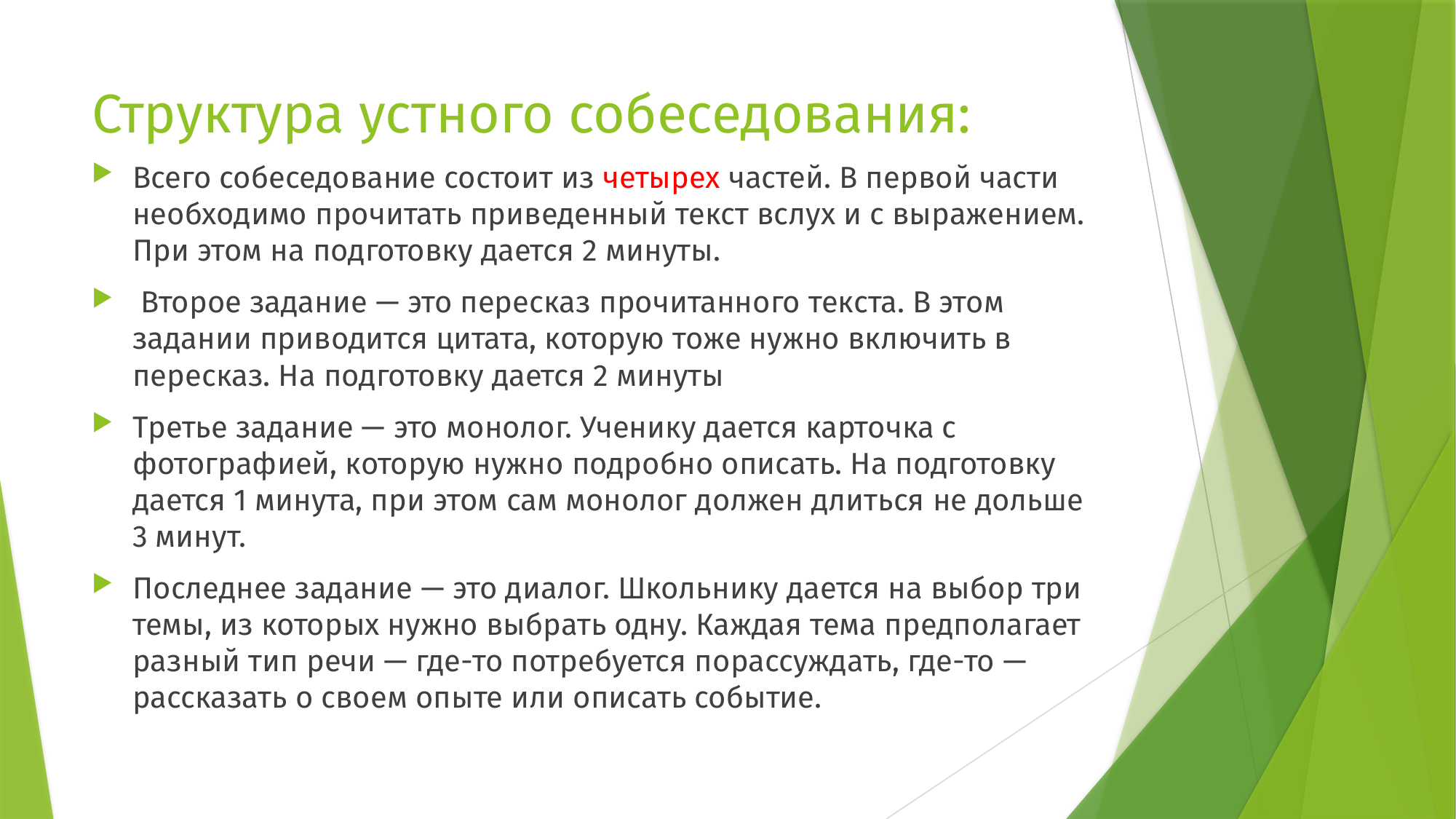

# Структура устного собеседования:
Всего собеседование состоит из четырех частей. В первой части необходимо прочитать приведенный текст вслух и с выражением. При этом на подготовку дается 2 минуты.
 Второе задание — это пересказ прочитанного текста. В этом задании приводится цитата, которую тоже нужно включить в пересказ. На подготовку дается 2 минуты
Третье задание — это монолог. Ученику дается карточка с фотографией, которую нужно подробно описать. На подготовку дается 1 минута, при этом сам монолог должен длиться не дольше 3 минут.
Последнее задание — это диалог. Школьнику дается на выбор три темы, из которых нужно выбрать одну. Каждая тема предполагает разный тип речи — где-то потребуется порассуждать, где-то — рассказать о своем опыте или описать событие.